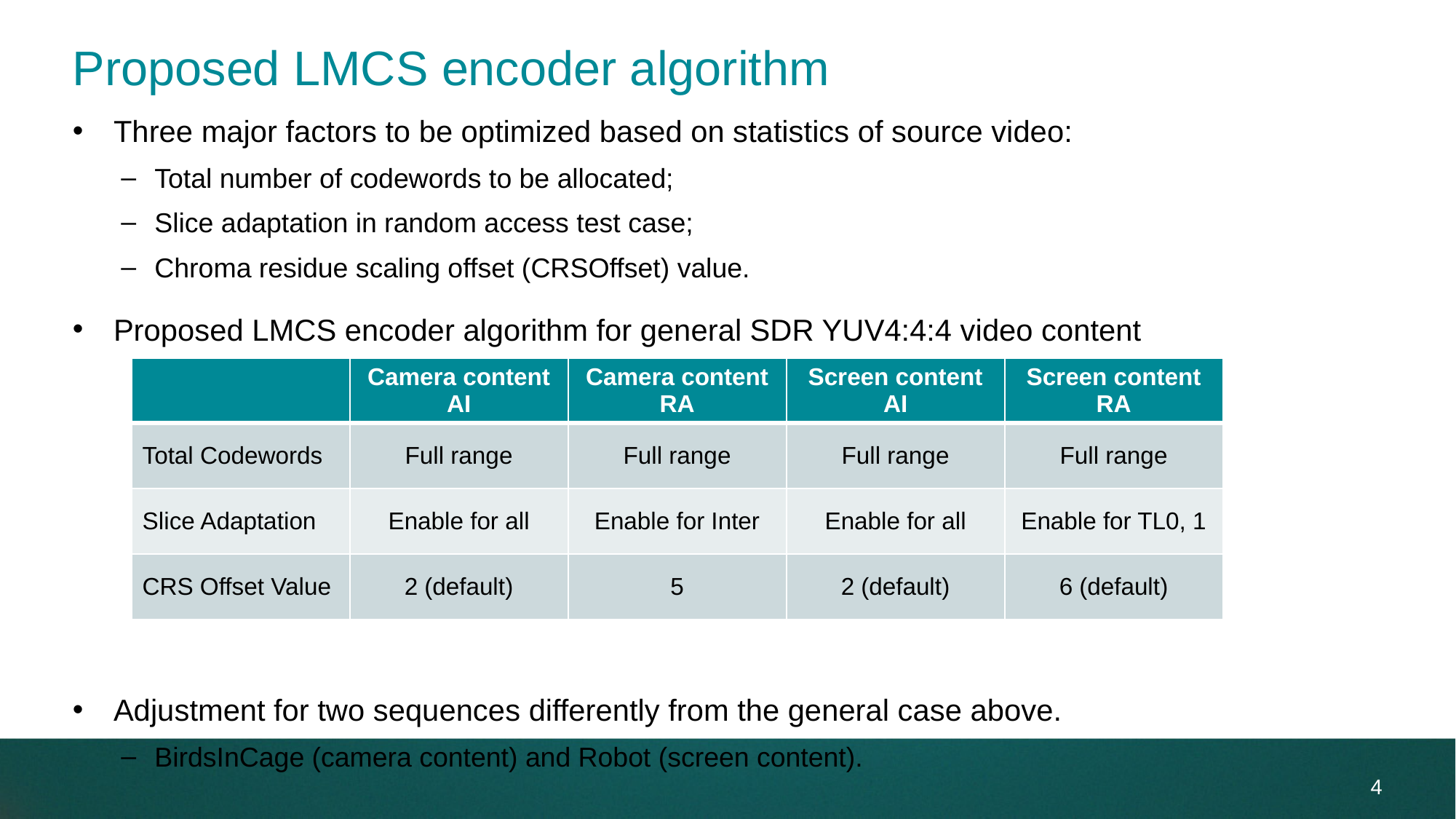

# Proposed LMCS encoder algorithm
Three major factors to be optimized based on statistics of source video:
Total number of codewords to be allocated;
Slice adaptation in random access test case;
Chroma residue scaling offset (CRSOffset) value.
Proposed LMCS encoder algorithm for general SDR YUV4:4:4 video content

Adjustment for two sequences differently from the general case above.
BirdsInCage (camera content) and Robot (screen content).
|  | Camera content AI | Camera content RA | Screen content AI | Screen content RA |
| --- | --- | --- | --- | --- |
| Total Codewords | Full range | Full range | Full range | Full range |
| Slice Adaptation | Enable for all | Enable for Inter | Enable for all | Enable for TL0, 1 |
| CRS Offset Value | 2 (default) | 5 | 2 (default) | 6 (default) |
4